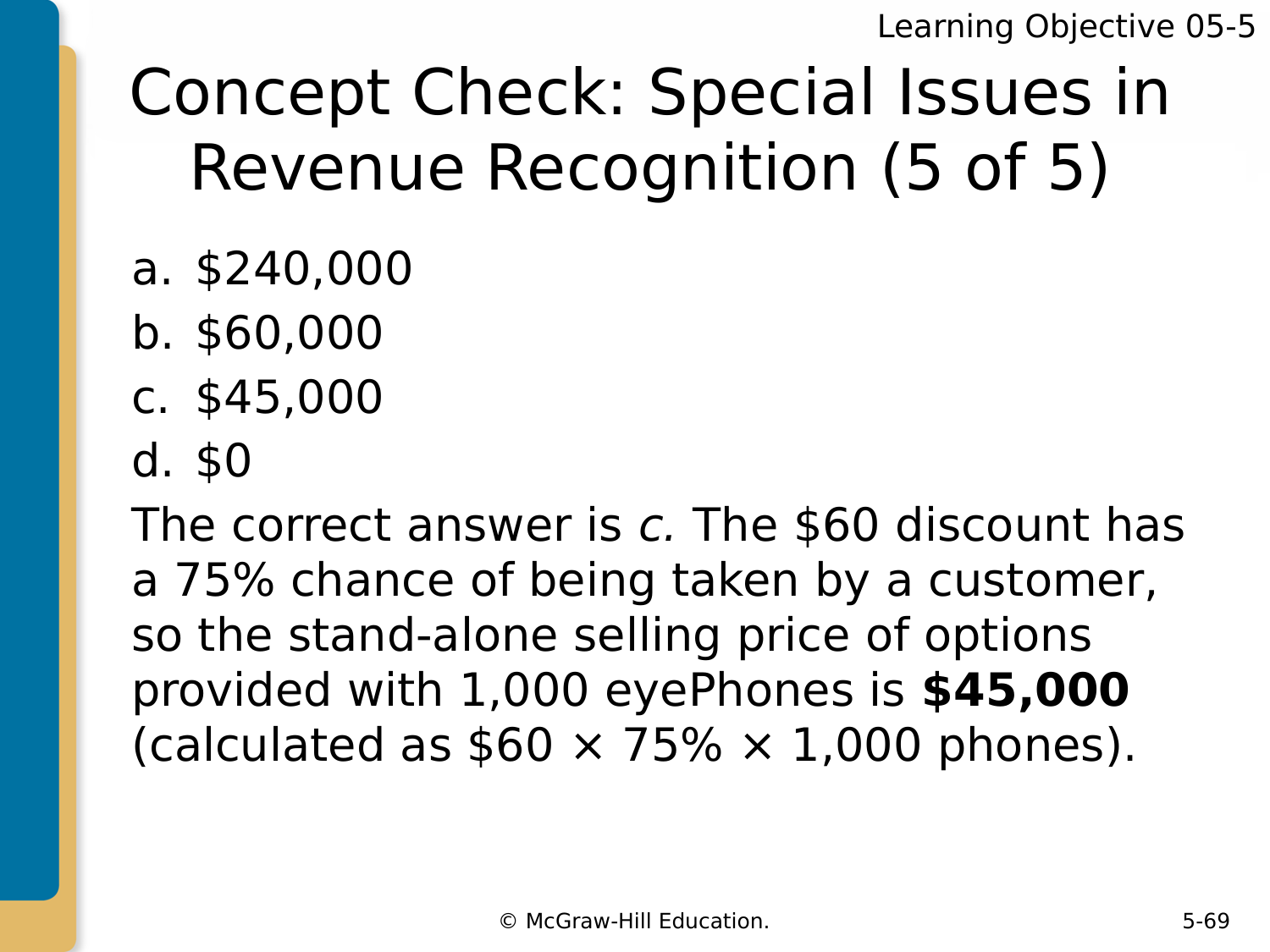

Learning Objective 05-5
# Concept Check: Special Issues in Revenue Recognition (5 of 5)
$240,000
$60,000
$45,000
$0
The correct answer is c. The $60 discount has a 75% chance of being taken by a customer, so the stand-alone selling price of options provided with 1,000 eyePhones is $45,000 (calculated as $60 × 75% × 1,000 phones).